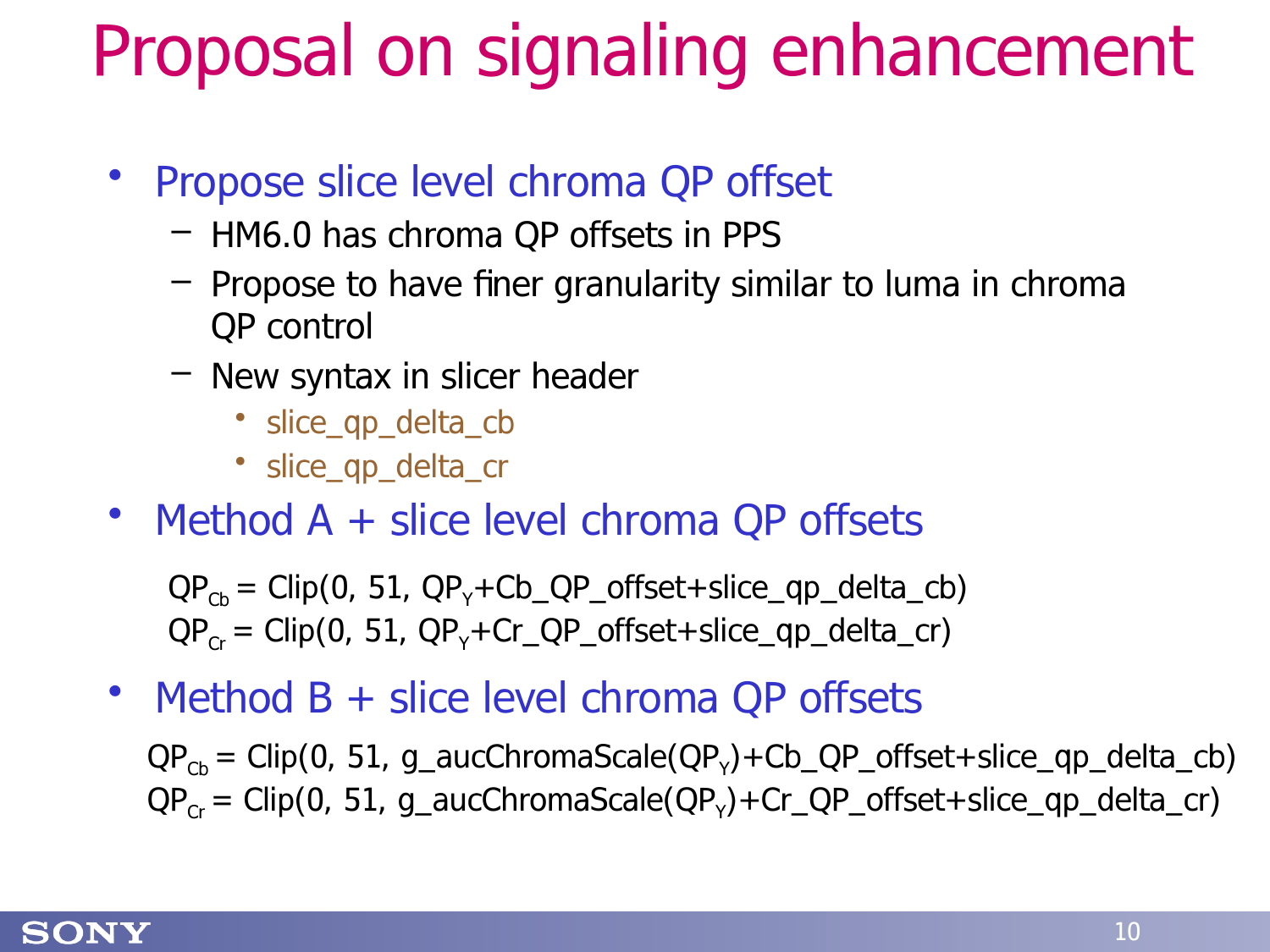

# Proposal on signaling enhancement
Propose slice level chroma QP offset
HM6.0 has chroma QP offsets in PPS
Propose to have finer granularity similar to luma in chroma QP control
New syntax in slicer header
slice_qp_delta_cb
slice_qp_delta_cr
Method A + slice level chroma QP offsets

Method B + slice level chroma QP offsets

QPCb = Clip(0, 51, QPY+Cb_QP_offset+slice_qp_delta_cb)
QPCr = Clip(0, 51, QPY+Cr_QP_offset+slice_qp_delta_cr)
 QPCb = Clip(0, 51, g_aucChromaScale(QPY)+Cb_QP_offset+slice_qp_delta_cb)
 QPCr = Clip(0, 51, g_aucChromaScale(QPY)+Cr_QP_offset+slice_qp_delta_cr)
10